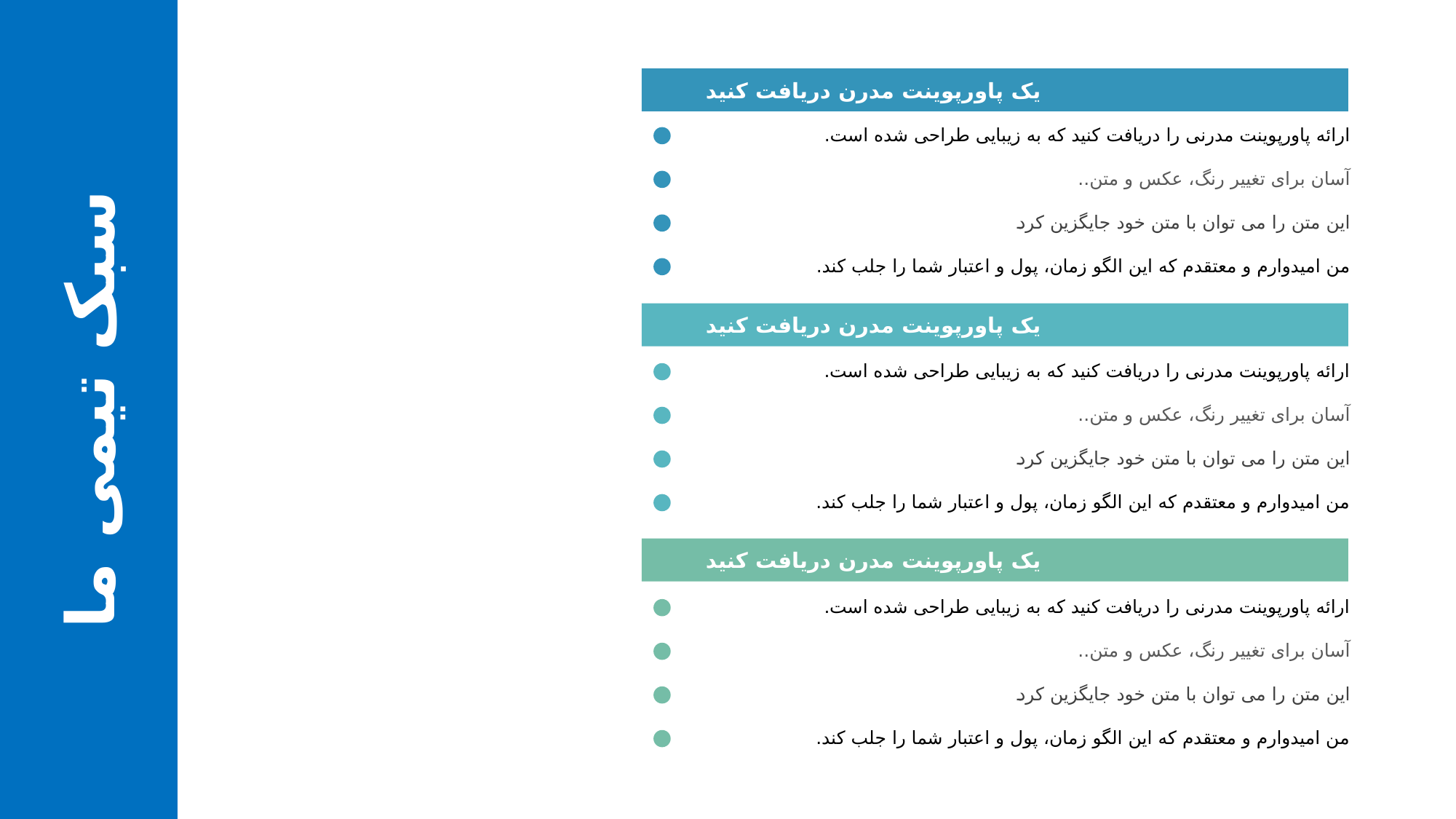

یک پاورپوینت مدرن دریافت کنید
ارائه پاورپوینت مدرنی را دریافت کنید که به زیبایی طراحی شده است.

آسان برای تغییر رنگ، عکس و متن..

این متن را می توان با متن خود جایگزین کرد

من امیدوارم و معتقدم که این الگو زمان، پول و اعتبار شما را جلب کند.

یک پاورپوینت مدرن دریافت کنید
ارائه پاورپوینت مدرنی را دریافت کنید که به زیبایی طراحی شده است.

سبک تیمی ما
آسان برای تغییر رنگ، عکس و متن..

این متن را می توان با متن خود جایگزین کرد

من امیدوارم و معتقدم که این الگو زمان، پول و اعتبار شما را جلب کند.

یک پاورپوینت مدرن دریافت کنید
ارائه پاورپوینت مدرنی را دریافت کنید که به زیبایی طراحی شده است.

آسان برای تغییر رنگ، عکس و متن..

این متن را می توان با متن خود جایگزین کرد

من امیدوارم و معتقدم که این الگو زمان، پول و اعتبار شما را جلب کند.